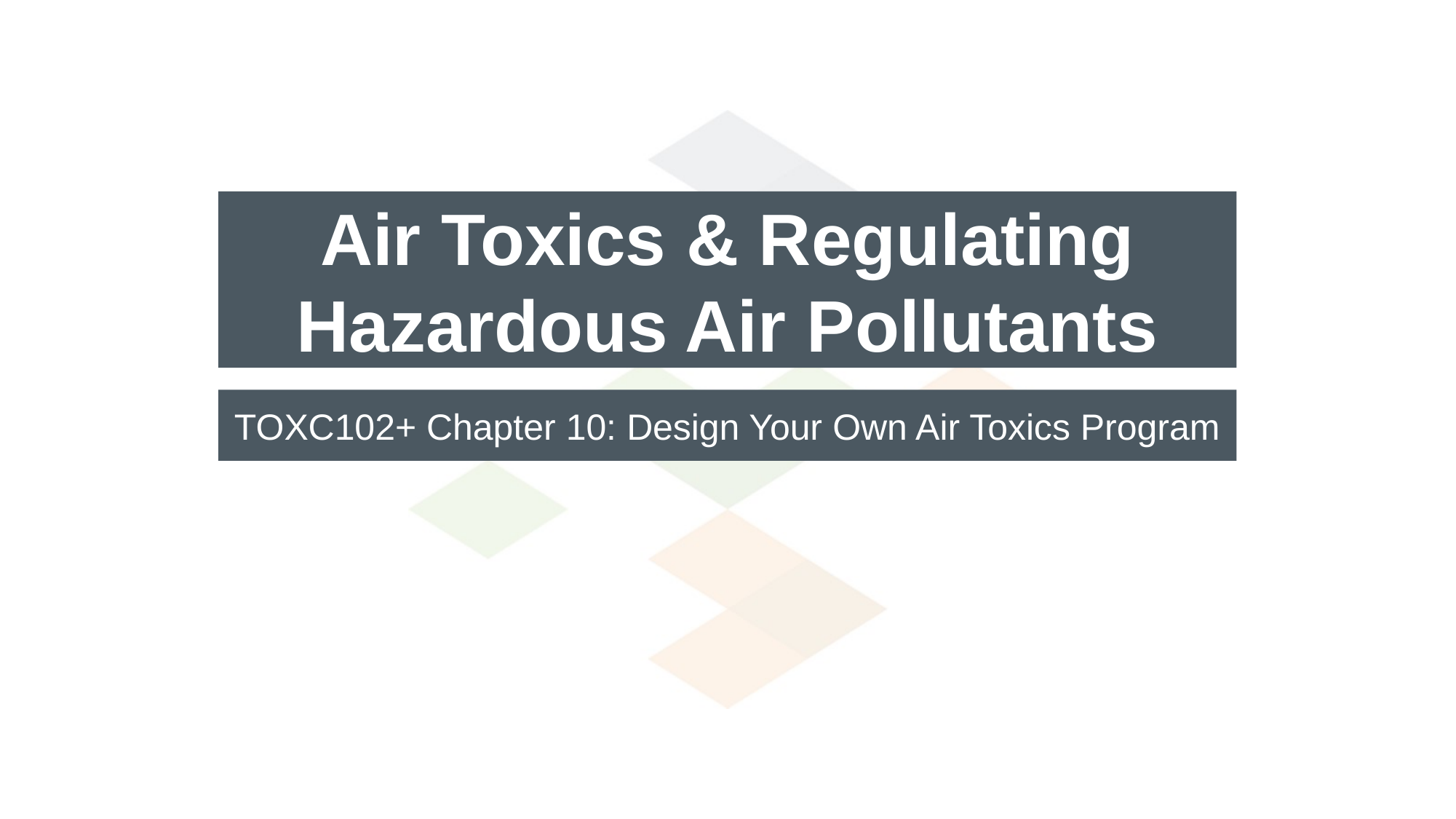

# Air Toxics & Regulating Hazardous Air Pollutants
TOXC102+ Chapter 10: Design Your Own Air Toxics Program
1